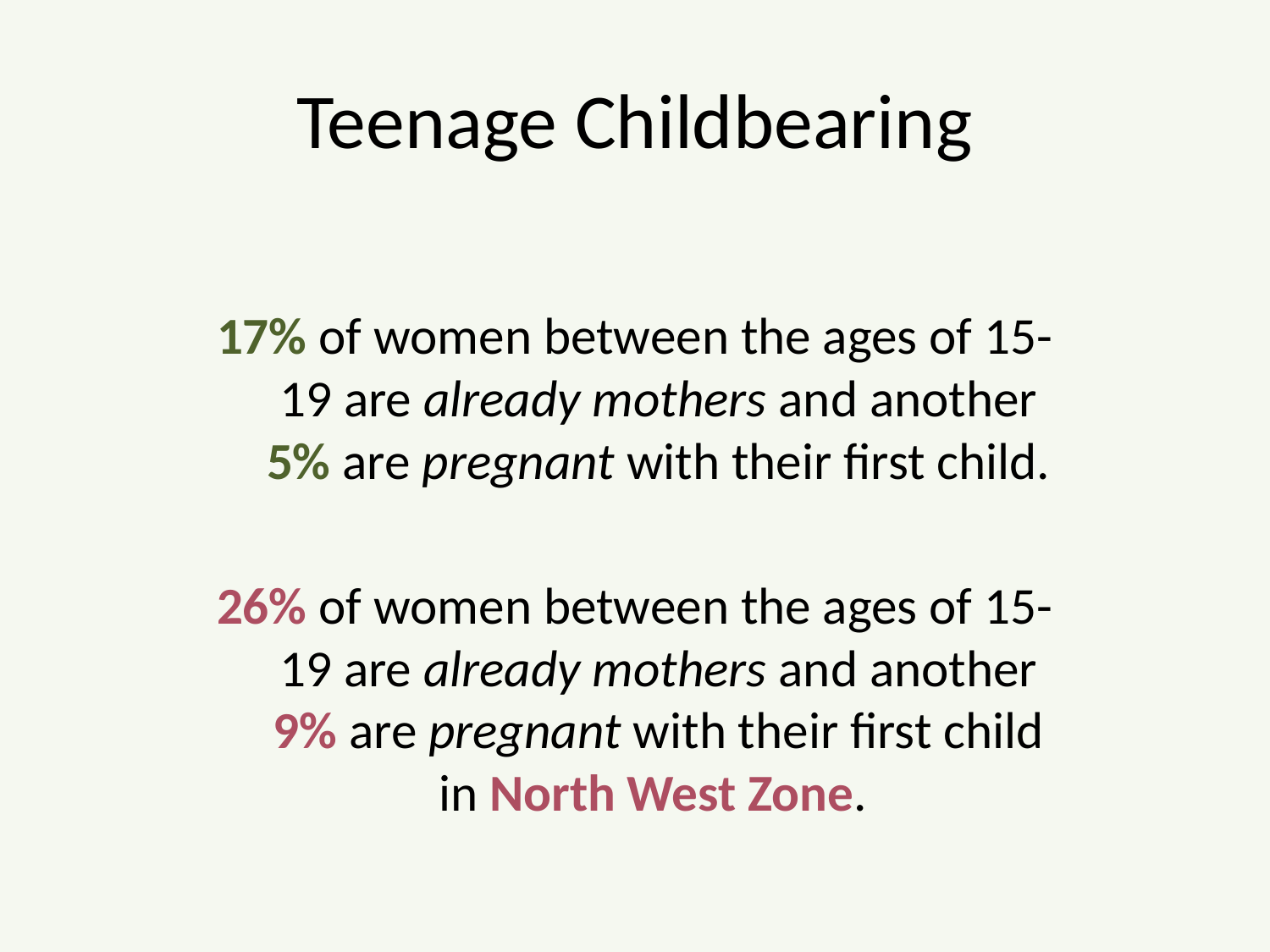

# Teenage Childbearing
17% of women between the ages of 15-19 are already mothers and another 5% are pregnant with their first child.

26% of women between the ages of 15-19 are already mothers and another 9% are pregnant with their first child in North West Zone.